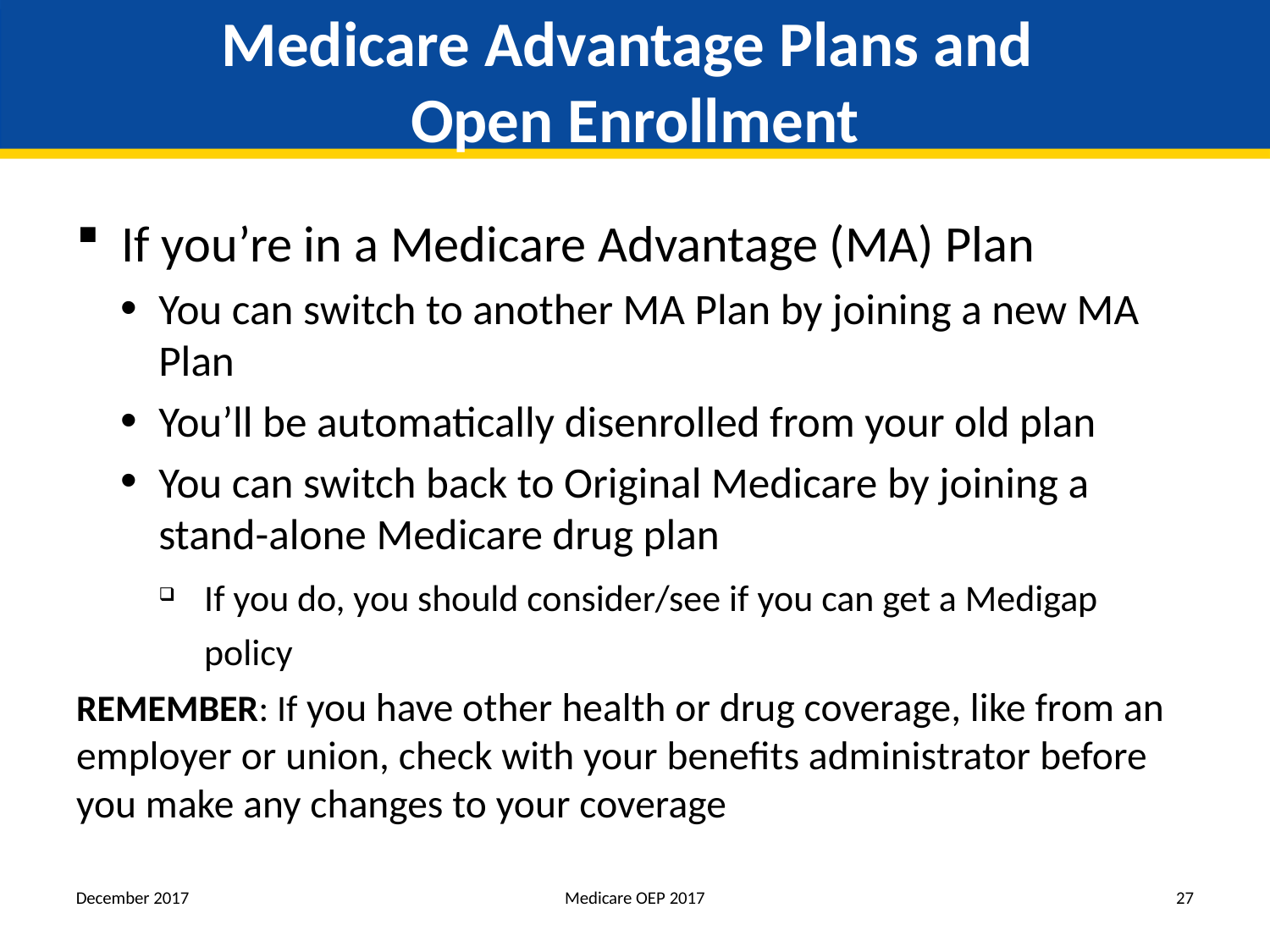

# Medicare Advantage Plans and Open Enrollment
If you’re in a Medicare Advantage (MA) Plan
You can switch to another MA Plan by joining a new MA Plan
You’ll be automatically disenrolled from your old plan
You can switch back to Original Medicare by joining a stand-alone Medicare drug plan
If you do, you should consider/see if you can get a Medigap policy
REMEMBER: If you have other health or drug coverage, like from an employer or union, check with your benefits administrator before you make any changes to your coverage

December 2017
Medicare OEP 2017
27